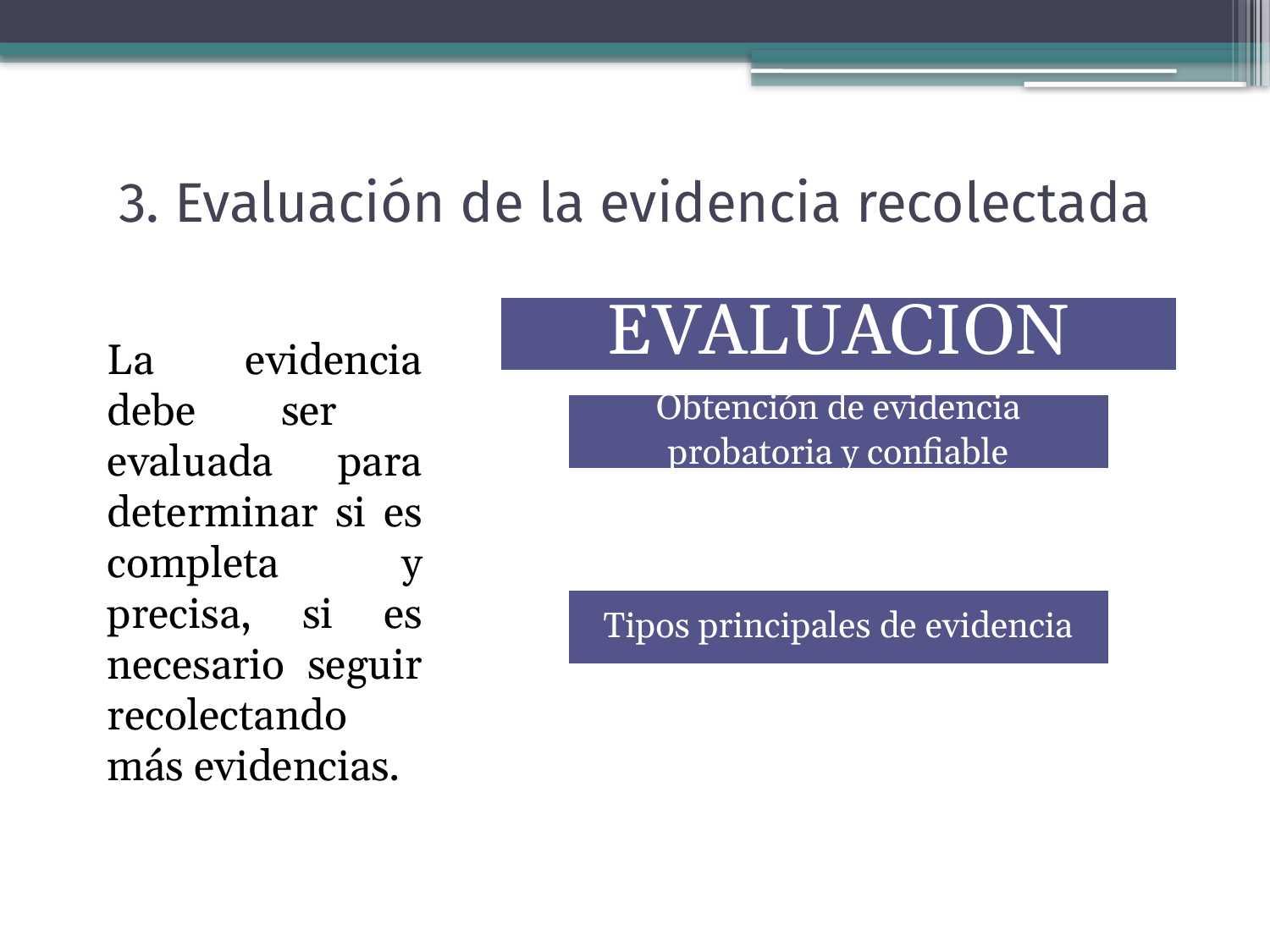

# 3. Evaluación de la evidencia recolectada
EVALUACION
Obtención de evidencia probatoria y confiable
Tipos principales de evidencia
La evidencia debe ser  evaluada para determinar si es completa y precisa, si es necesario seguir recolectando más evidencias.